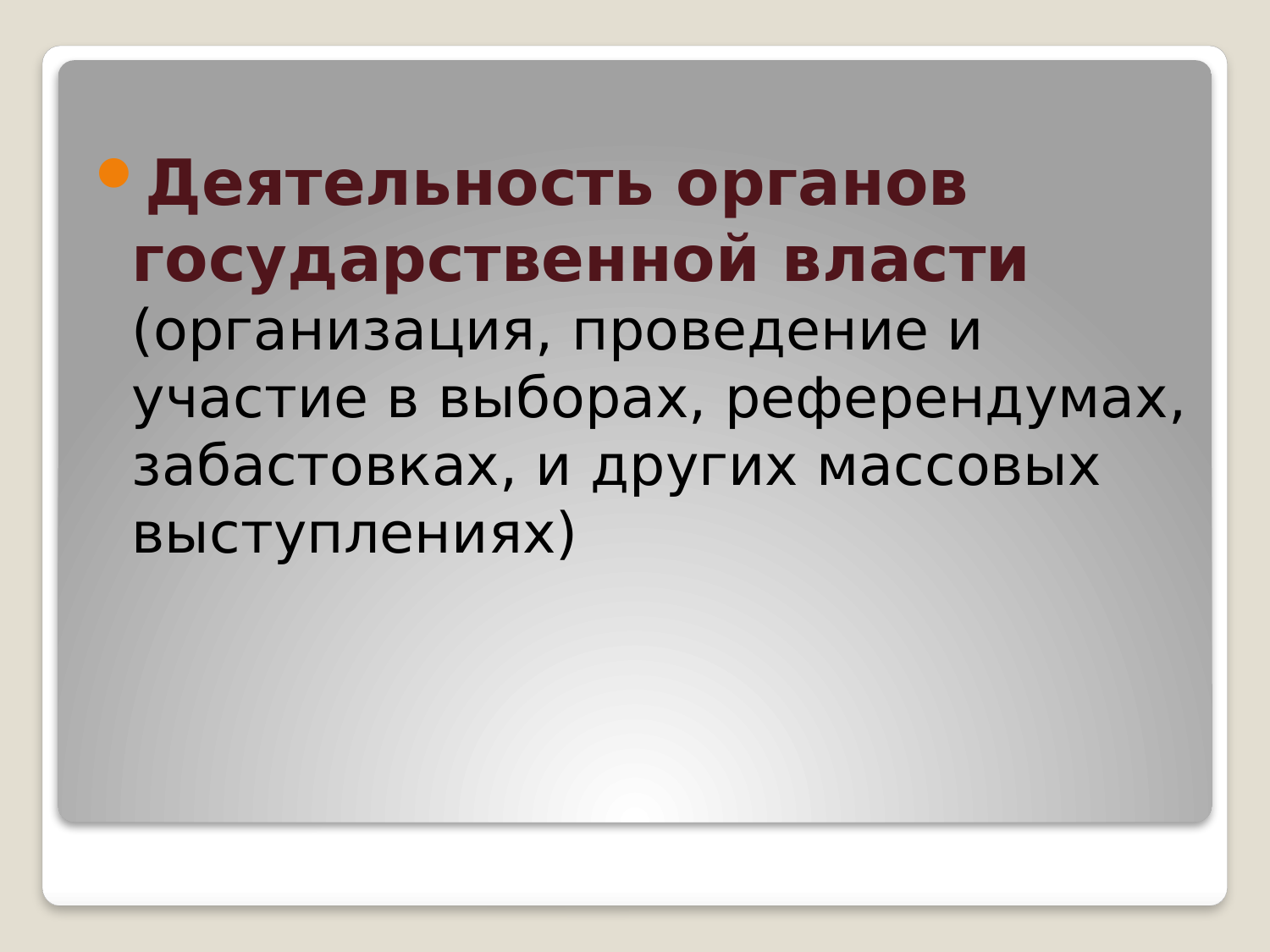

Деятельность органов государственной власти (организация, проведение и участие в выборах, референдумах, забастовках, и других массовых выступлениях)
#